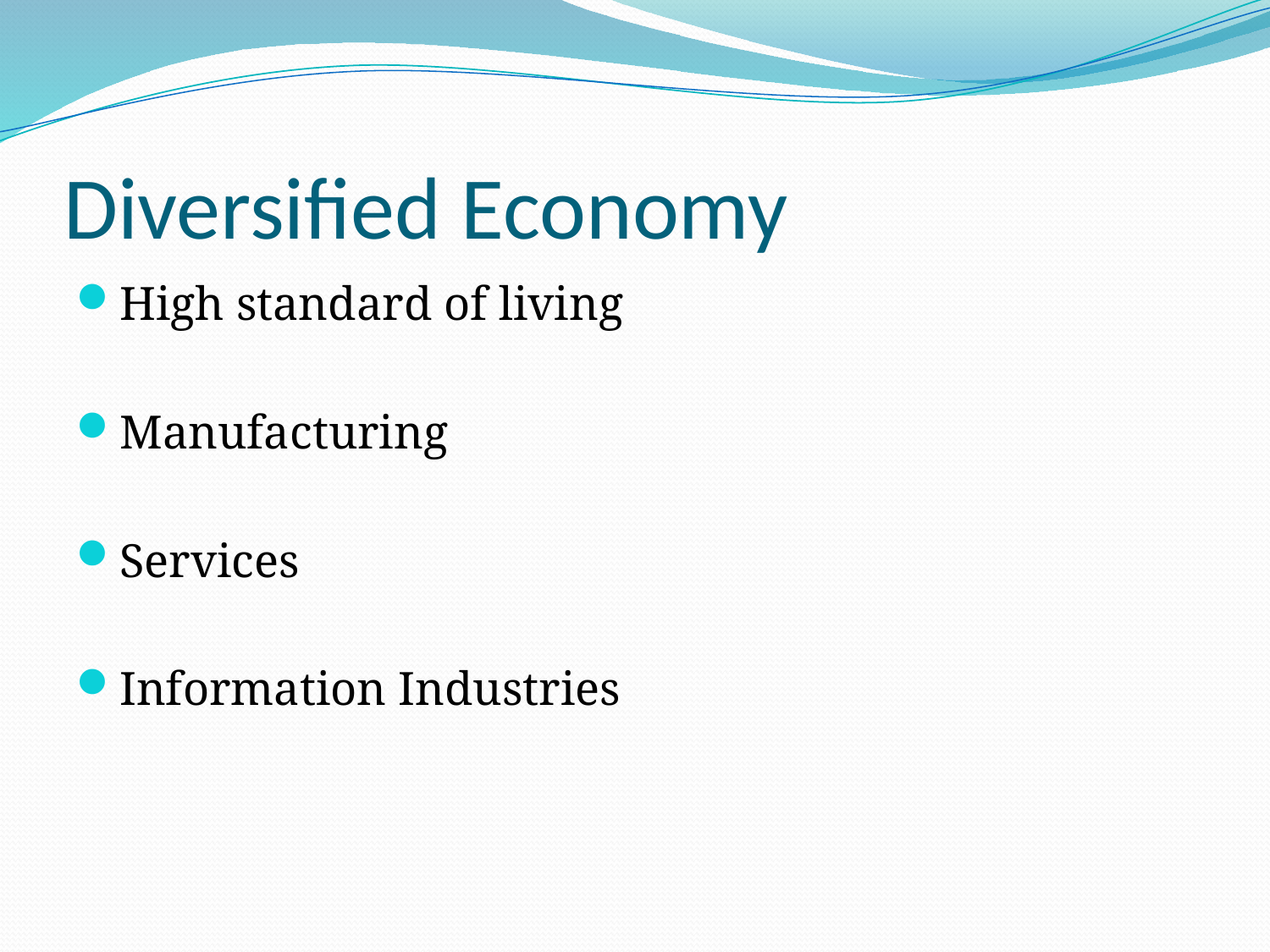

# Diversified Economy
High standard of living

Manufacturing

Services

Information Industries